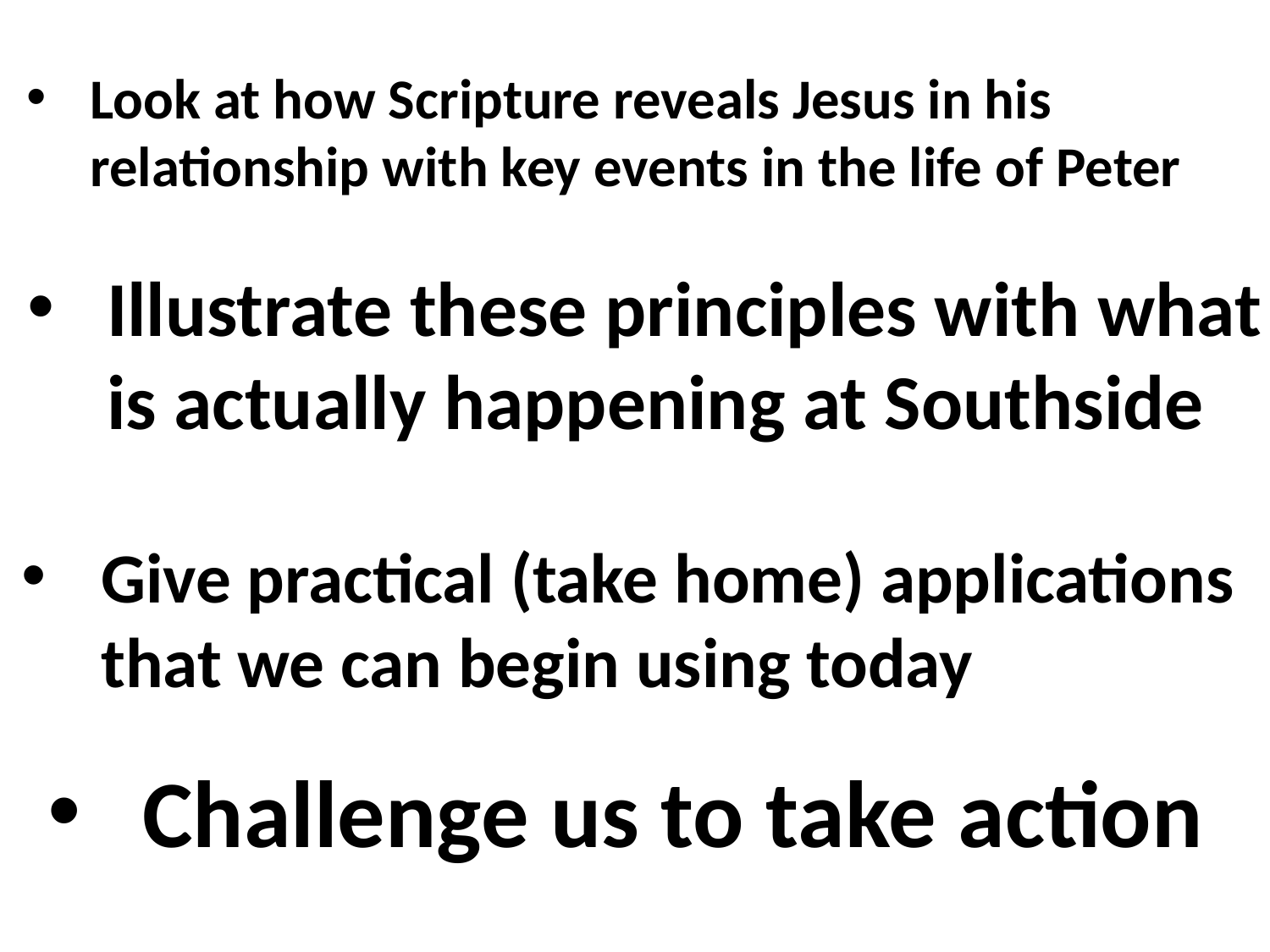

Look at how Scripture reveals Jesus in his relationship with key events in the life of Peter
Illustrate these principles with what
is actually happening at Southside
Give practical (take home) applications that we can begin using today
Challenge us to take action